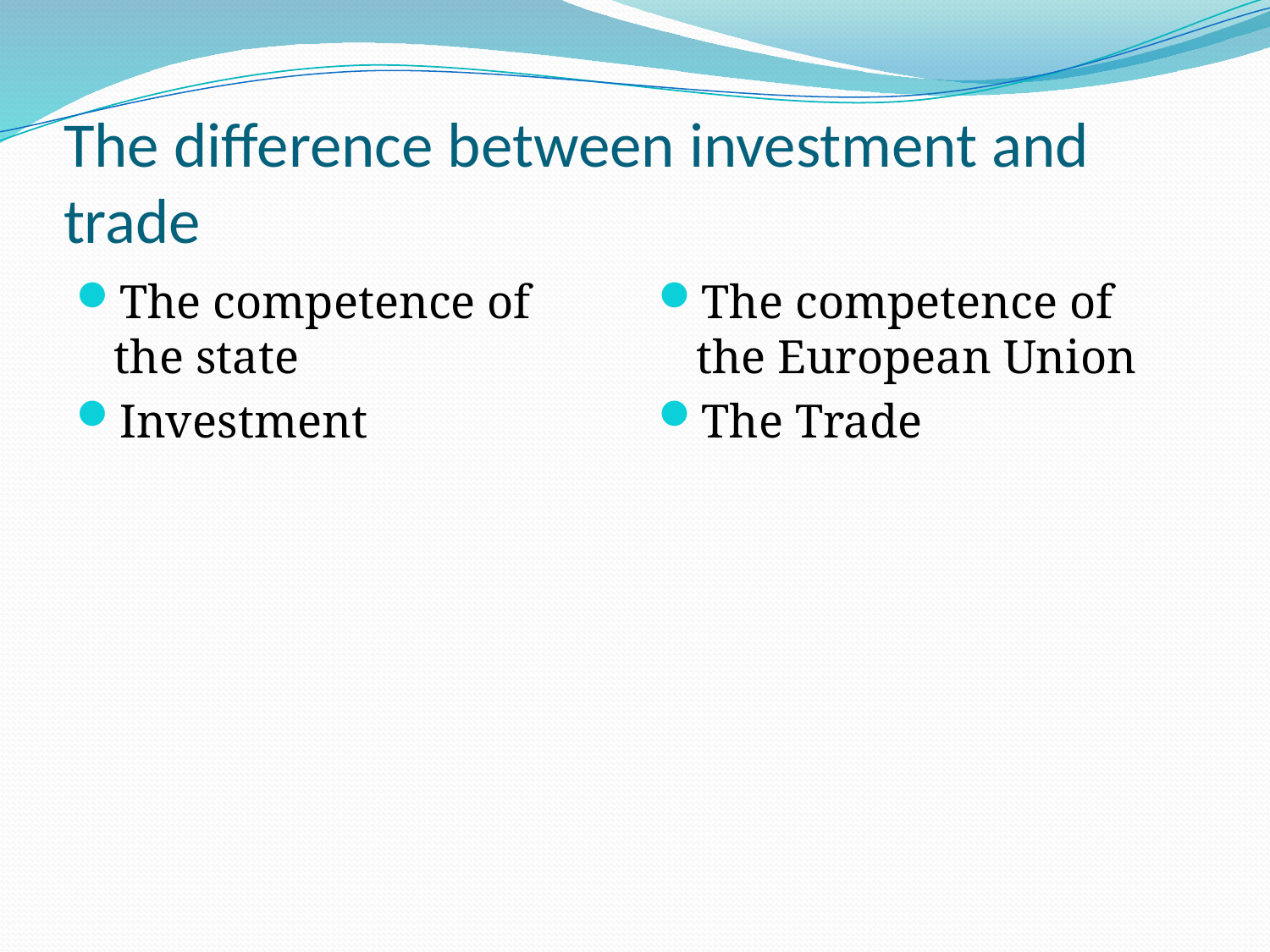

# The difference between investment and trade
The competence of the state
Investment
The competence of the European Union
The Trade